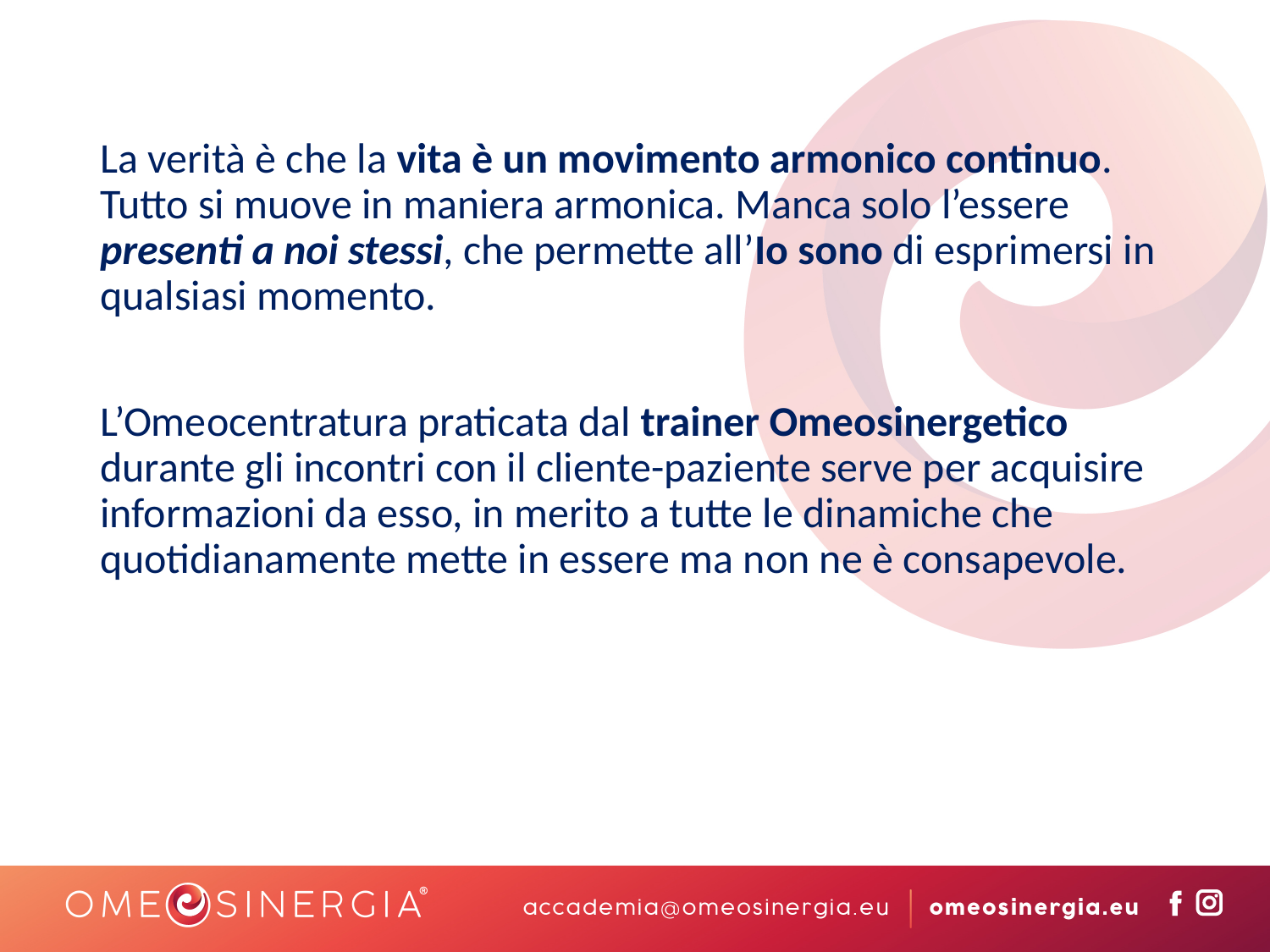

La verità è che la vita è un movimento armonico continuo. Tutto si muove in maniera armonica. Manca solo l’essere presenti a noi stessi, che permette all’Io sono di esprimersi in qualsiasi momento.

L’Omeocentratura praticata dal trainer Omeosinergetico durante gli incontri con il cliente-paziente serve per acquisire informazioni da esso, in merito a tutte le dinamiche che quotidianamente mette in essere ma non ne è consapevole.